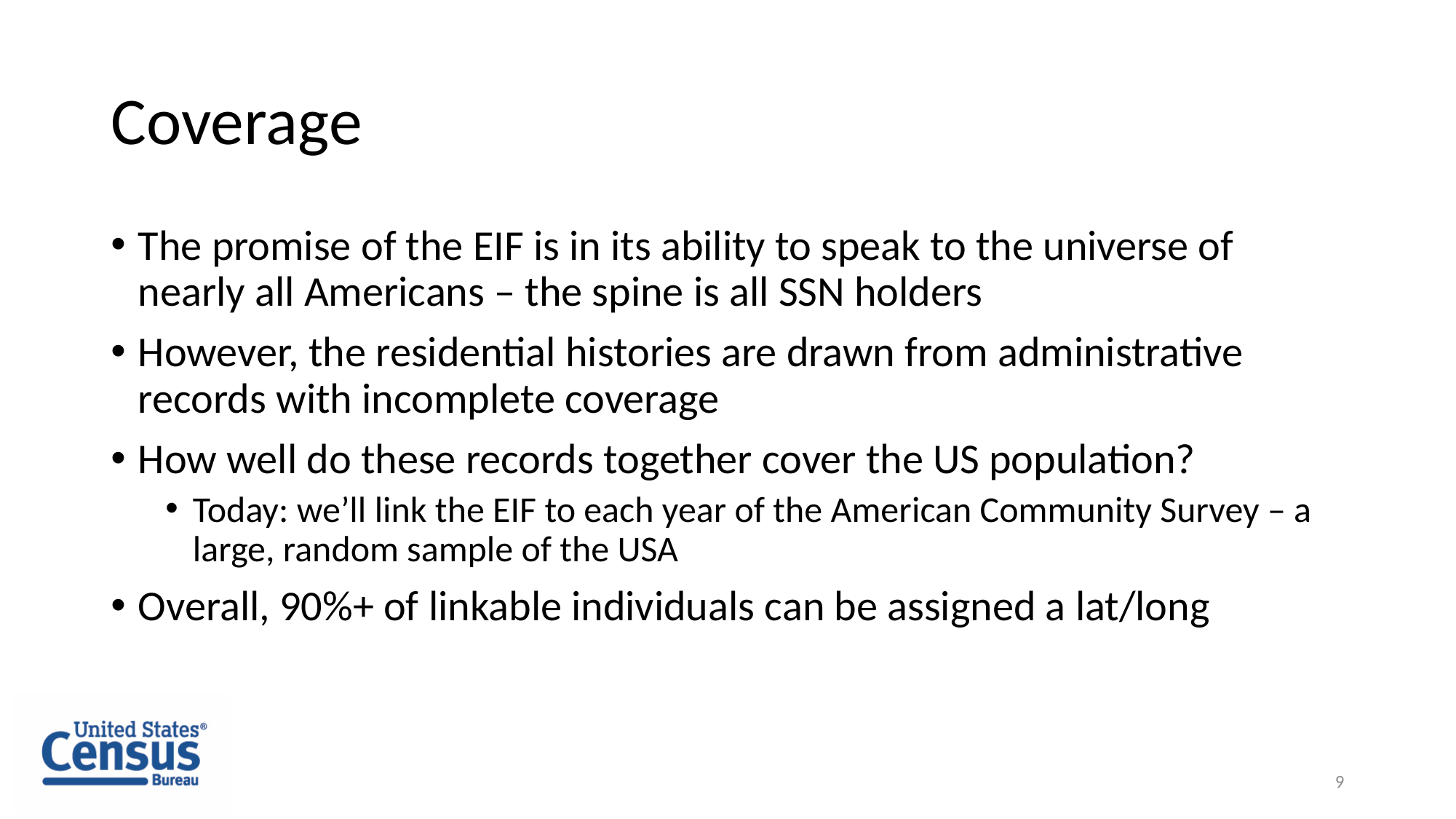

# Coverage
The promise of the EIF is in its ability to speak to the universe of nearly all Americans – the spine is all SSN holders
However, the residential histories are drawn from administrative records with incomplete coverage
How well do these records together cover the US population?
Today: we’ll link the EIF to each year of the American Community Survey – a large, random sample of the USA
Overall, 90%+ of linkable individuals can be assigned a lat/long
9